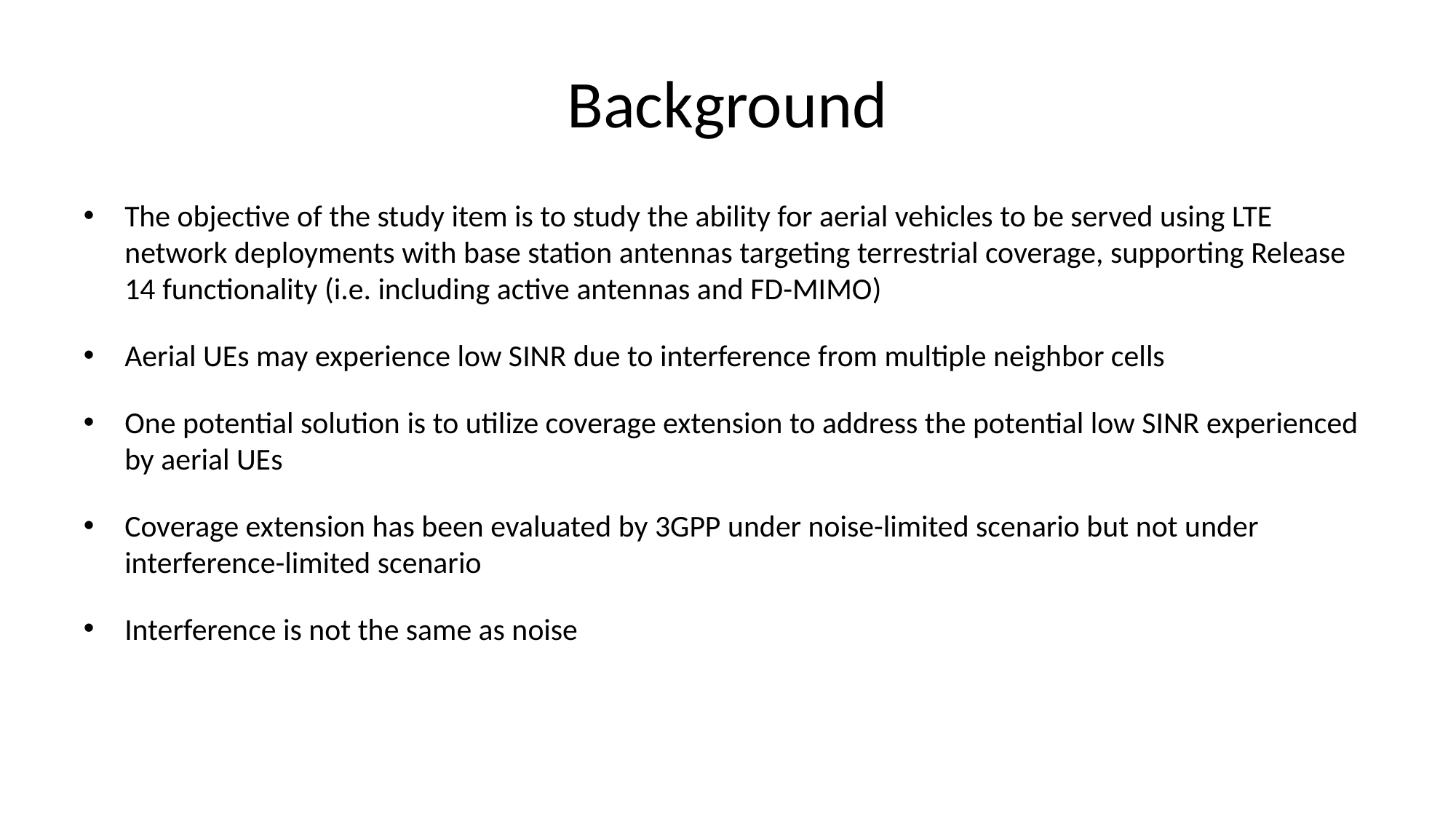

# Background
The objective of the study item is to study the ability for aerial vehicles to be served using LTE network deployments with base station antennas targeting terrestrial coverage, supporting Release 14 functionality (i.e. including active antennas and FD-MIMO)
Aerial UEs may experience low SINR due to interference from multiple neighbor cells
One potential solution is to utilize coverage extension to address the potential low SINR experienced by aerial UEs
Coverage extension has been evaluated by 3GPP under noise-limited scenario but not under interference-limited scenario
Interference is not the same as noise